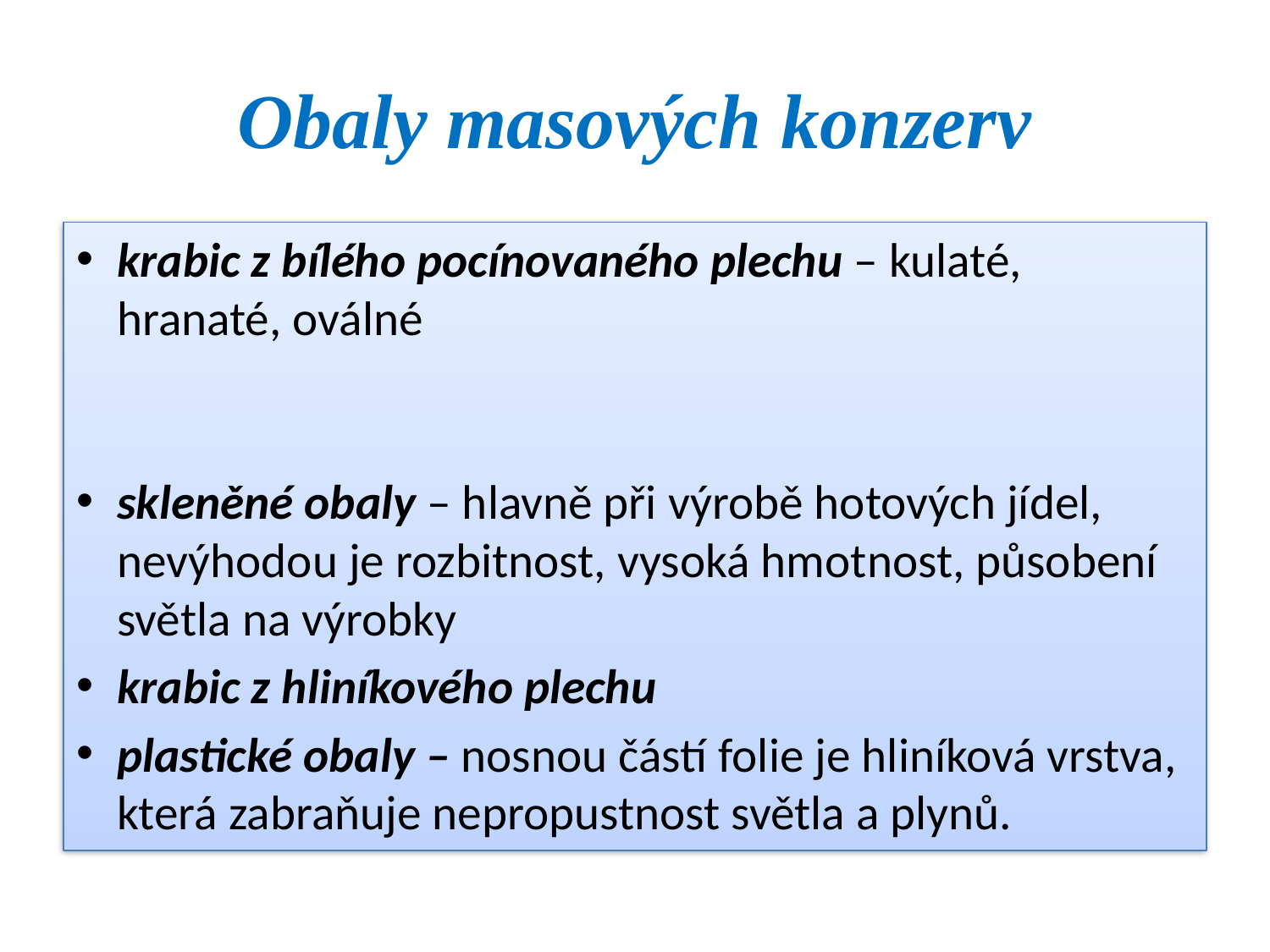

# Obaly masových konzerv
krabic z bílého pocínovaného plechu – kulaté, hranaté, oválné
skleněné obaly – hlavně při výrobě hotových jídel, nevýhodou je rozbitnost, vysoká hmotnost, působení světla na výrobky
krabic z hliníkového plechu
plastické obaly – nosnou částí folie je hliníková vrstva, která zabraňuje nepropustnost světla a plynů.